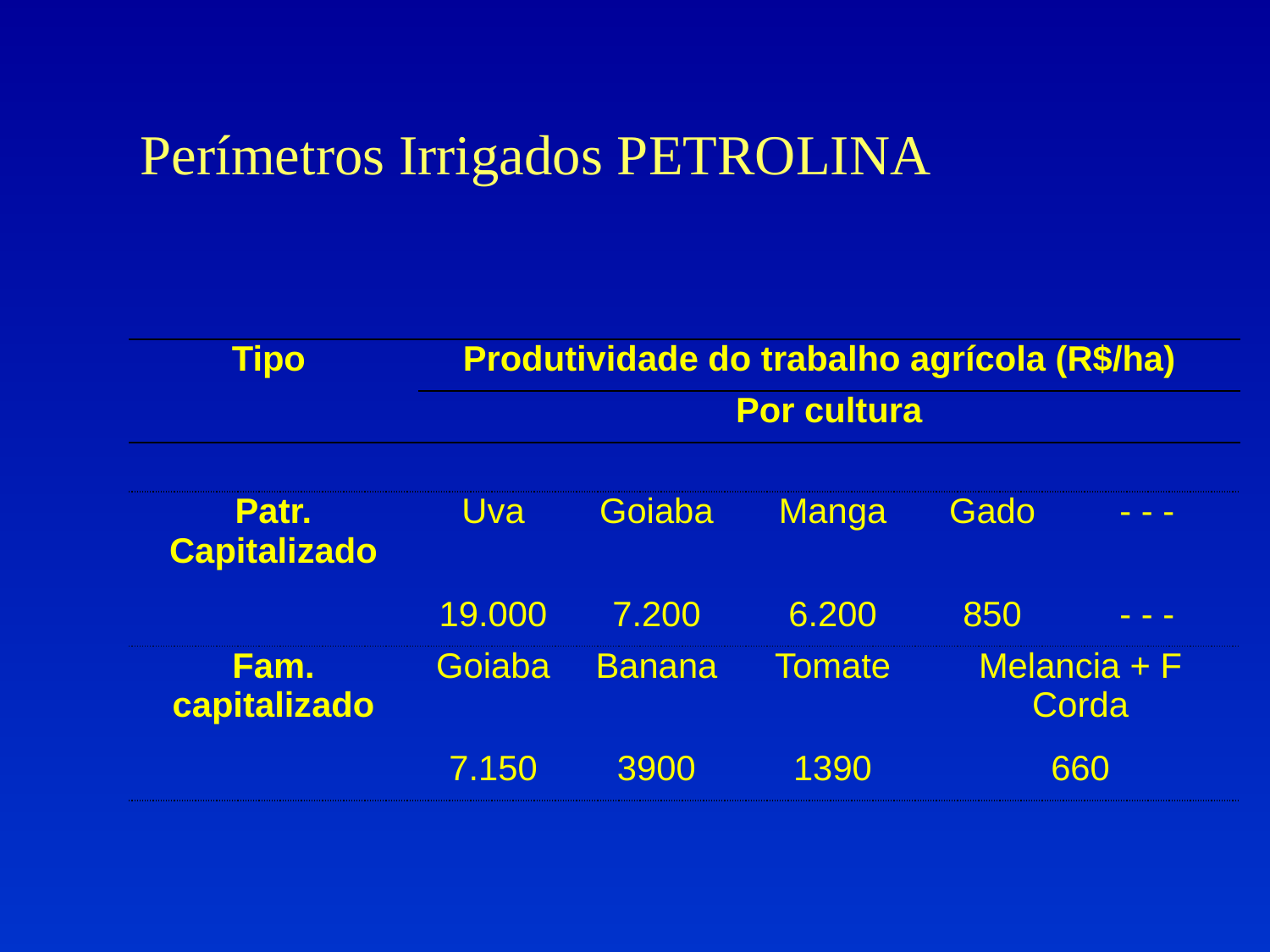

# Perímetros Irrigados PETROLINA
| Tipo | Produtividade do trabalho agrícola (R$/ha) |  |  |  |  |
| --- | --- | --- | --- | --- | --- |
|  | Por cultura |  |  |  |  |
|  |  |  |  |  |  |
| Patr. Capitalizado | Uva | Goiaba | Manga | Gado | - - - |
|  | 19.000 | 7.200 | 6.200 | 850 | - - - |
| Fam. capitalizado | Goiaba | Banana | Tomate | Melancia + F Corda |  |
|  | 7.150 | 3900 | 1390 | 660 |  |
|  |  |  |  |  |  |
|  |  |  |  |  |  |